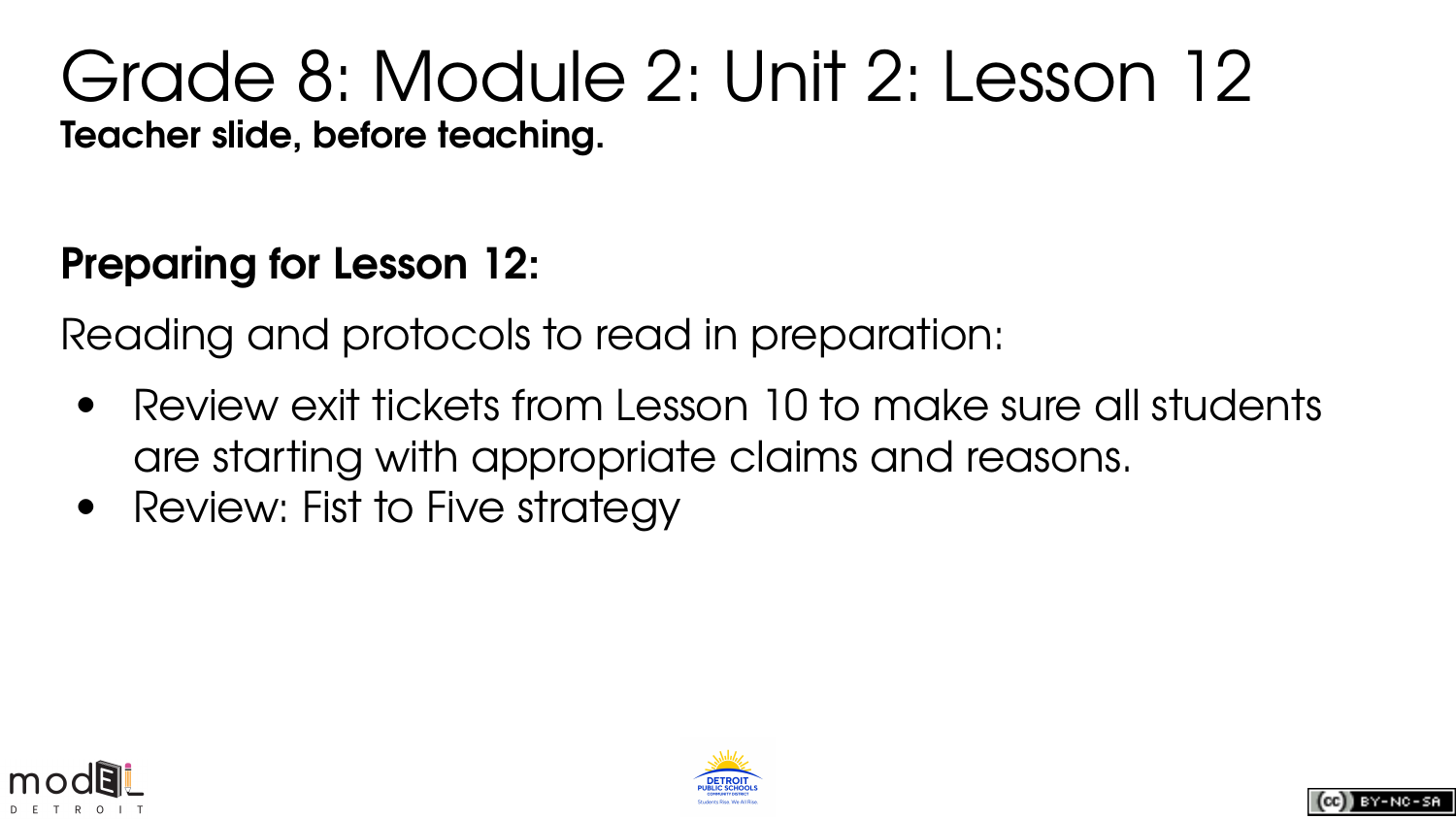

# Grade 8: Module 2: Unit 2: Lesson 12
Teacher slide, before teaching.
Preparing for Lesson 12:
Reading and protocols to read in preparation:
Review exit tickets from Lesson 10 to make sure all students are starting with appropriate claims and reasons.
Review: Fist to Five strategy